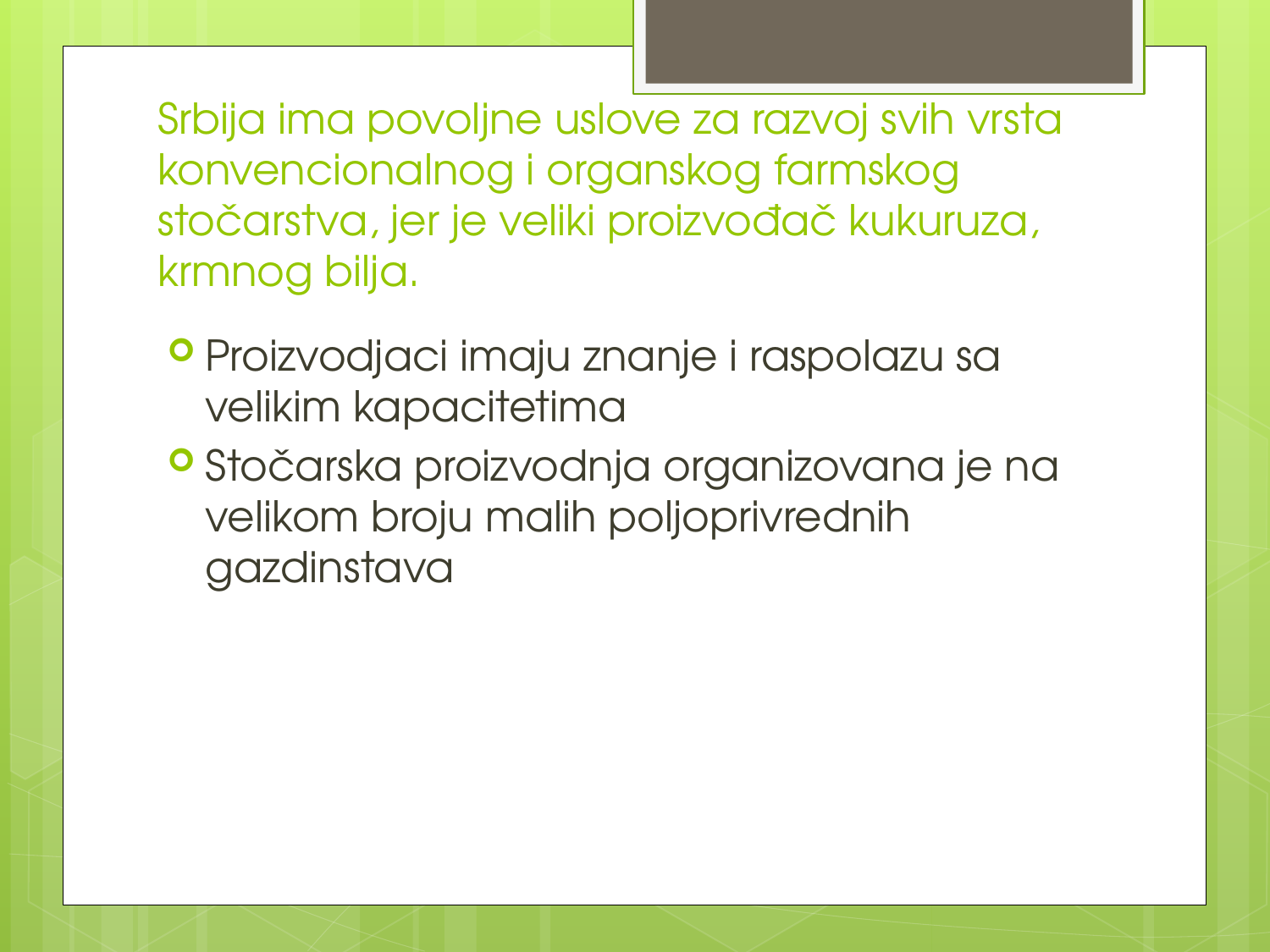

# Srbija ima povoljne uslove za razvoj svih vrsta konvencionalnog i organskog farmskog stočarstva, jer je veliki proizvođač kukuruza, krmnog bilja.
Proizvodjaci imaju znanje i raspolazu sa  velikim kapacitetima
Stočarska proizvodnja organizovana je na velikom broju malih poljoprivrednih gazdinstava